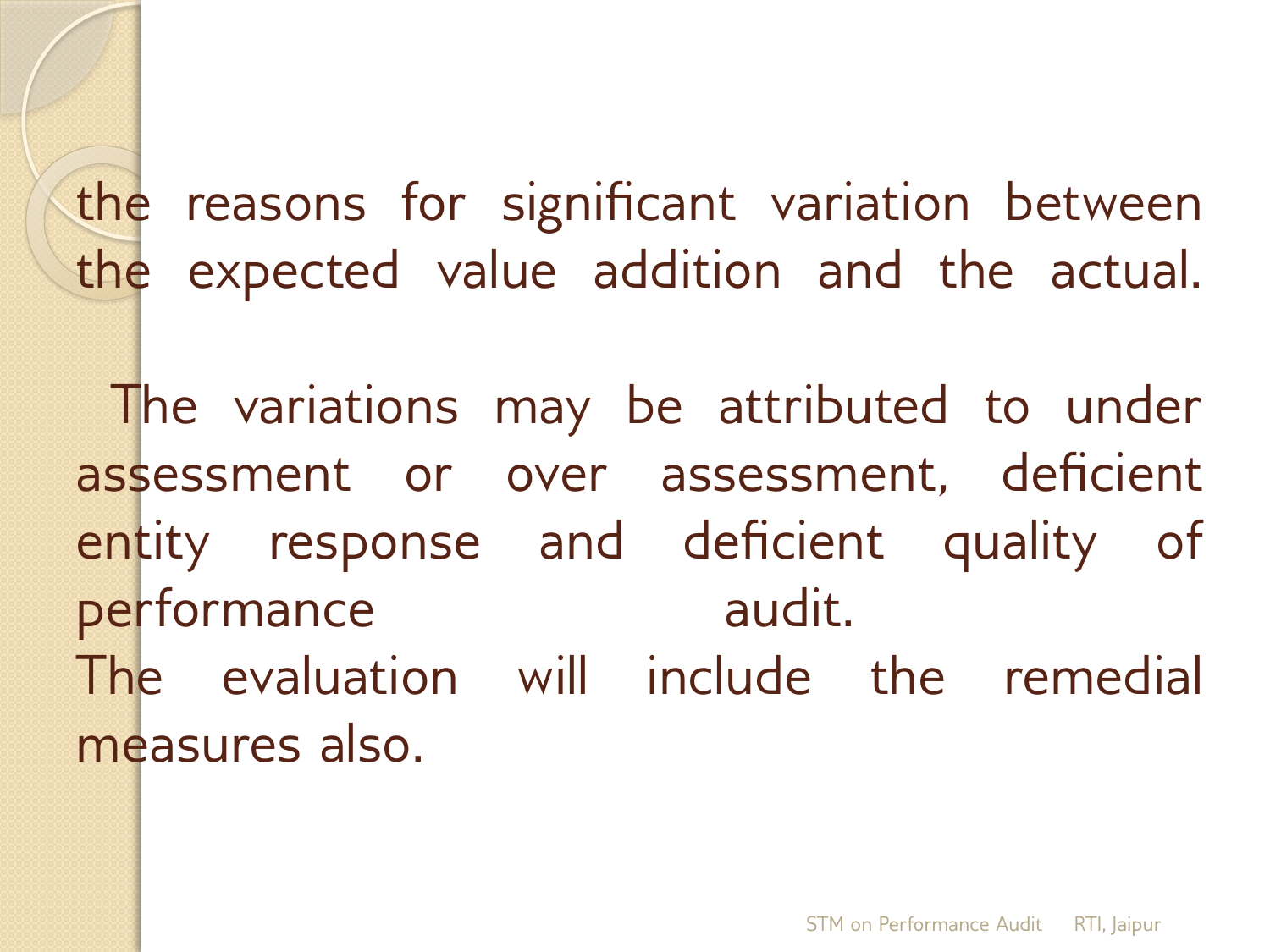

# the reasons for significant variation between the expected value addition and the actual. The variations may be attributed to under assessment or over assessment, deficient entity response and deficient quality of performance audit. The evaluation will include the remedial measures also.
STM on Performance Audit     RTI, Jaipur